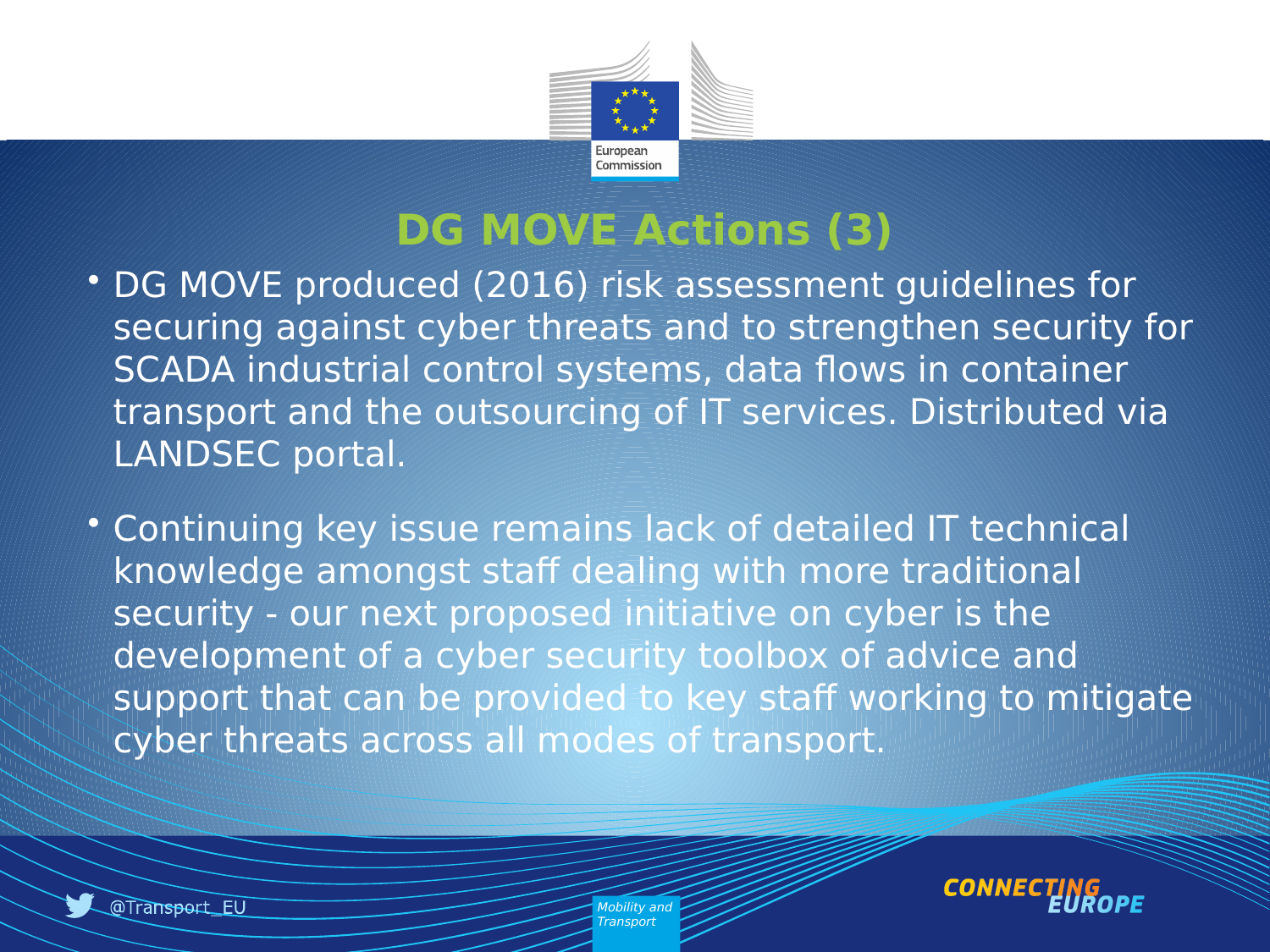

# DG MOVE Actions (3)
DG MOVE produced (2016) risk assessment guidelines for securing against cyber threats and to strengthen security for SCADA industrial control systems, data flows in container transport and the outsourcing of IT services. Distributed via LANDSEC portal.
Continuing key issue remains lack of detailed IT technical knowledge amongst staff dealing with more traditional security - our next proposed initiative on cyber is the development of a cyber security toolbox of advice and support that can be provided to key staff working to mitigate cyber threats across all modes of transport.